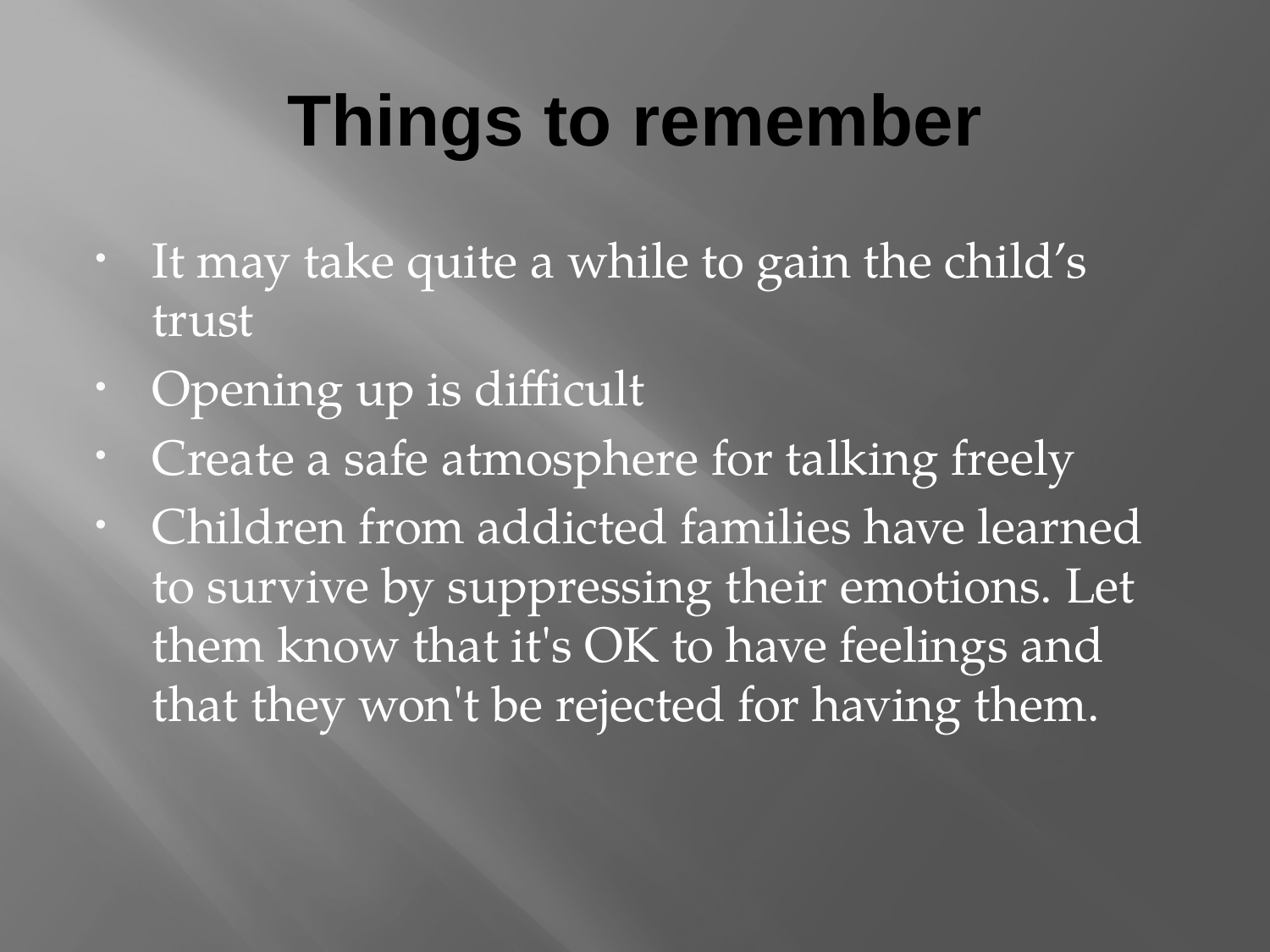

# Things to remember
It may take quite a while to gain the child’s trust
Opening up is difficult
Create a safe atmosphere for talking freely
Children from addicted families have learned to survive by suppressing their emotions. Let them know that it's OK to have feelings and that they won't be rejected for having them.